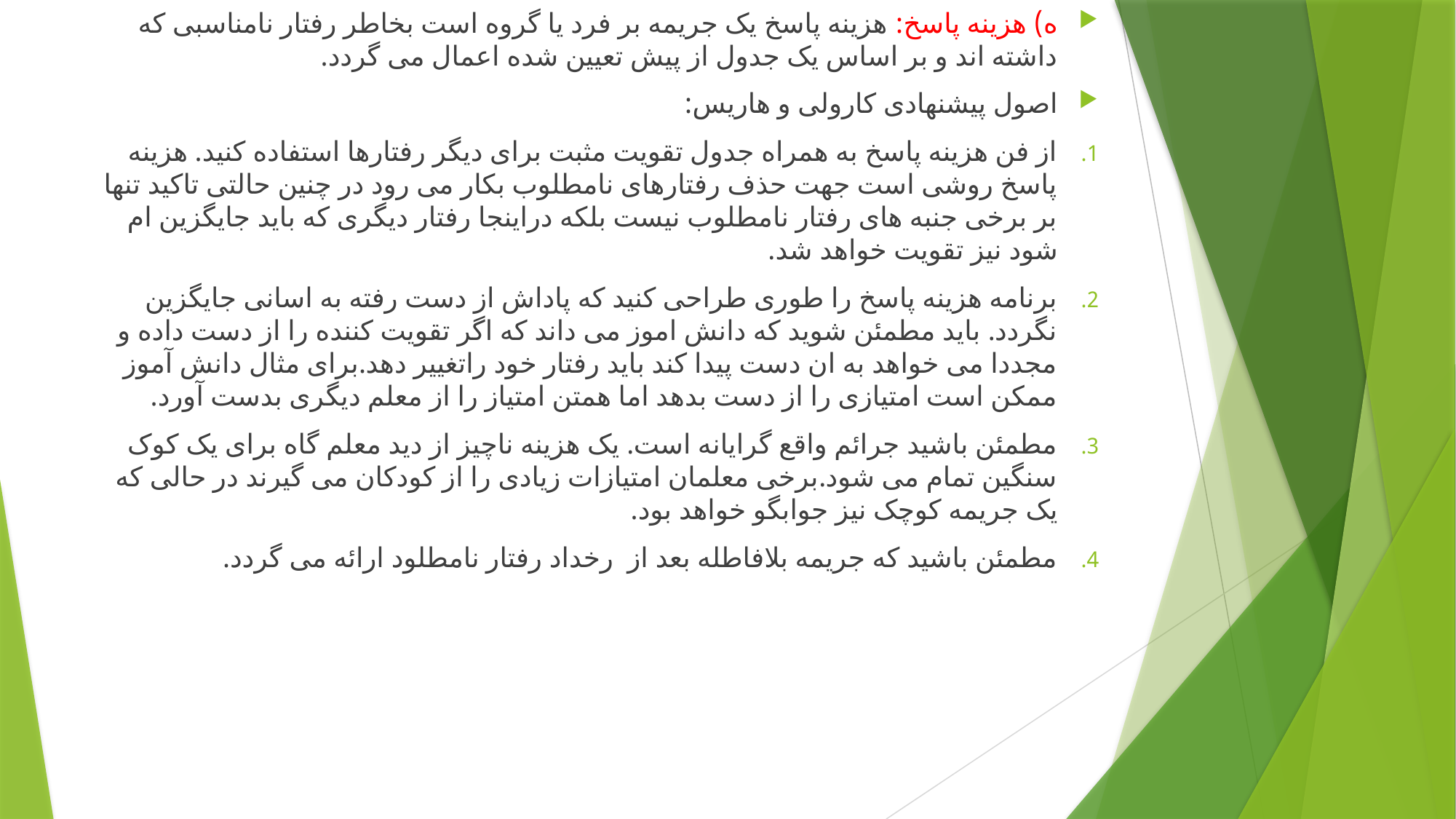

ه) هزینه پاسخ: هزینه پاسخ یک جریمه بر فرد یا گروه است بخاطر رفتار نامناسبی که داشته اند و بر اساس یک جدول از پیش تعیین شده اعمال می گردد.
اصول پیشنهادی کارولی و هاریس:
از فن هزینه پاسخ به همراه جدول تقویت مثبت برای دیگر رفتارها استفاده کنید. هزینه پاسخ روشی است جهت حذف رفتارهای نامطلوب بکار می رود در چنین حالتی تاکید تنها بر برخی جنبه های رفتار نامطلوب نیست بلکه دراینجا رفتار دیگری که باید جایگزین ام شود نیز تقویت خواهد شد.
برنامه هزینه پاسخ را طوری طراحی کنید که پاداش از دست رفته به اسانی جایگزین نگردد. باید مطمئن شوید که دانش اموز می داند که اگر تقویت کننده را از دست داده و مجددا می خواهد به ان دست پیدا کند باید رفتار خود راتغییر دهد.برای مثال دانش آموز ممکن است امتیازی را از دست بدهد اما همتن امتیاز را از معلم دیگری بدست آورد.
مطمئن باشید جرائم واقع گرایانه است. یک هزینه ناچیز از دید معلم گاه برای یک کوک سنگین تمام می شود.برخی معلمان امتیازات زیادی را از کودکان می گیرند در حالی که یک جریمه کوچک نیز جوابگو خواهد بود.
مطمئن باشید که جریمه بلافاطله بعد از  رخداد رفتار نامطلود ارائه می گردد.